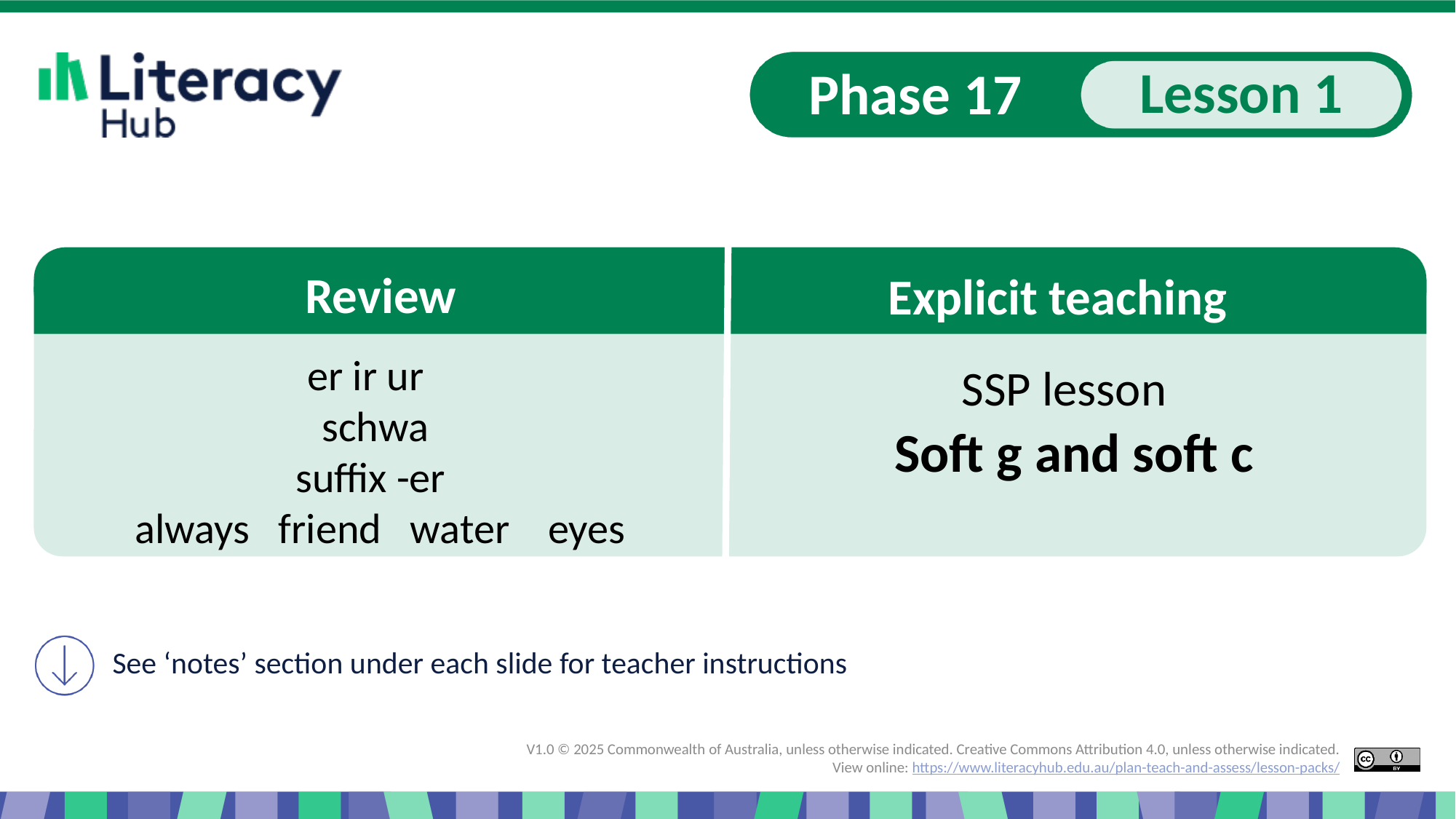

# Slide 1 Explicit teaching Phase 17, Lesson 1 Soft g and c
er ir ur
schwa
suffix -er
always   friend   water    eyes
Soft g and soft c